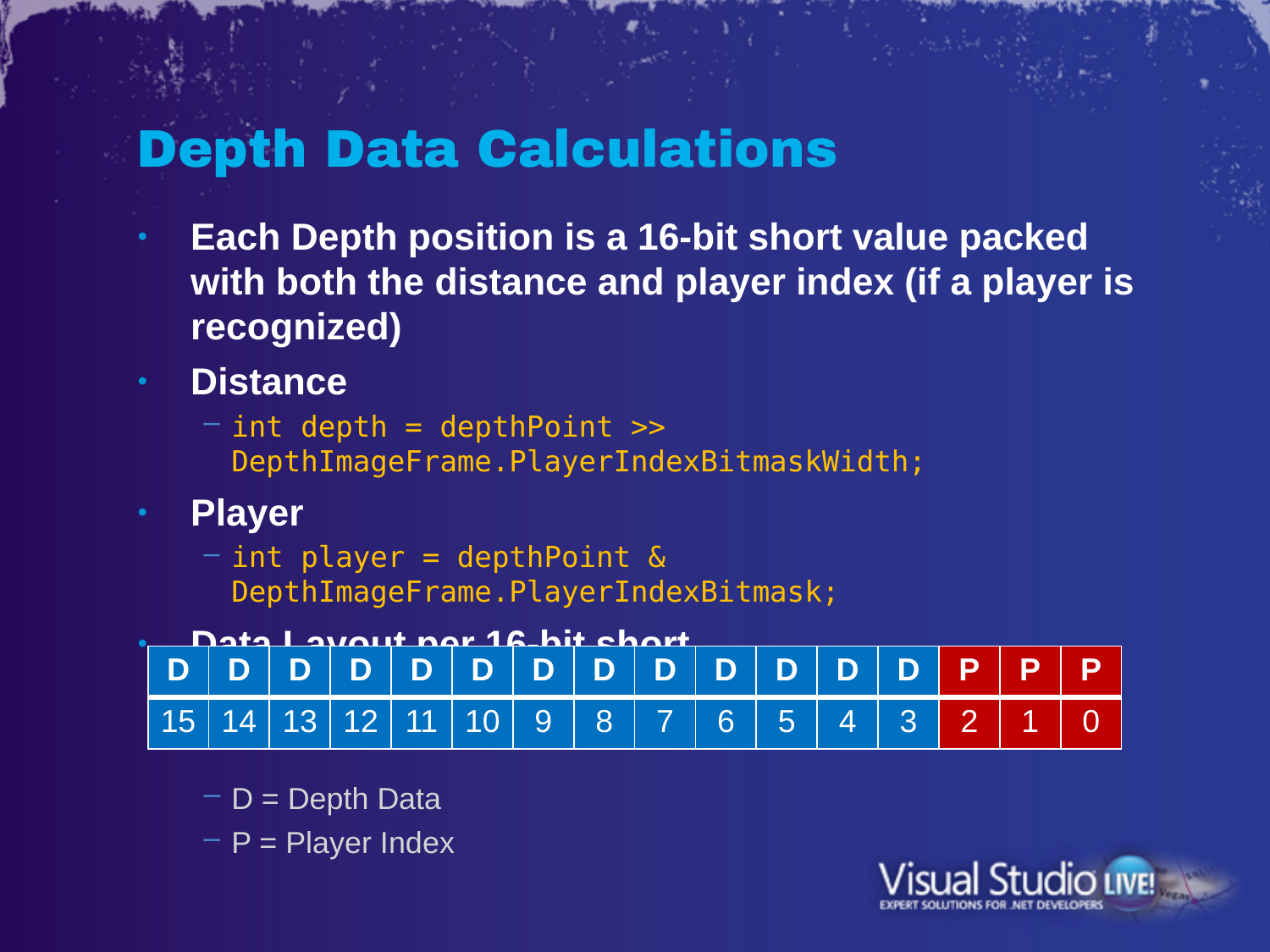

# Depth Data Calculations
Each Depth position is a 16-bit short value packed with both the distance and player index (if a player is recognized)
Distance
int depth = depthPoint >> DepthImageFrame.PlayerIndexBitmaskWidth;
Player
int player = depthPoint & DepthImageFrame.PlayerIndexBitmask;
Data Layout per 16-bit short

D = Depth Data
P = Player Index
| D | D | D | D | D | D | D | D | D | D | D | D | D | P | P | P |
| --- | --- | --- | --- | --- | --- | --- | --- | --- | --- | --- | --- | --- | --- | --- | --- |
| 15 | 14 | 13 | 12 | 11 | 10 | 9 | 8 | 7 | 6 | 5 | 4 | 3 | 2 | 1 | 0 |